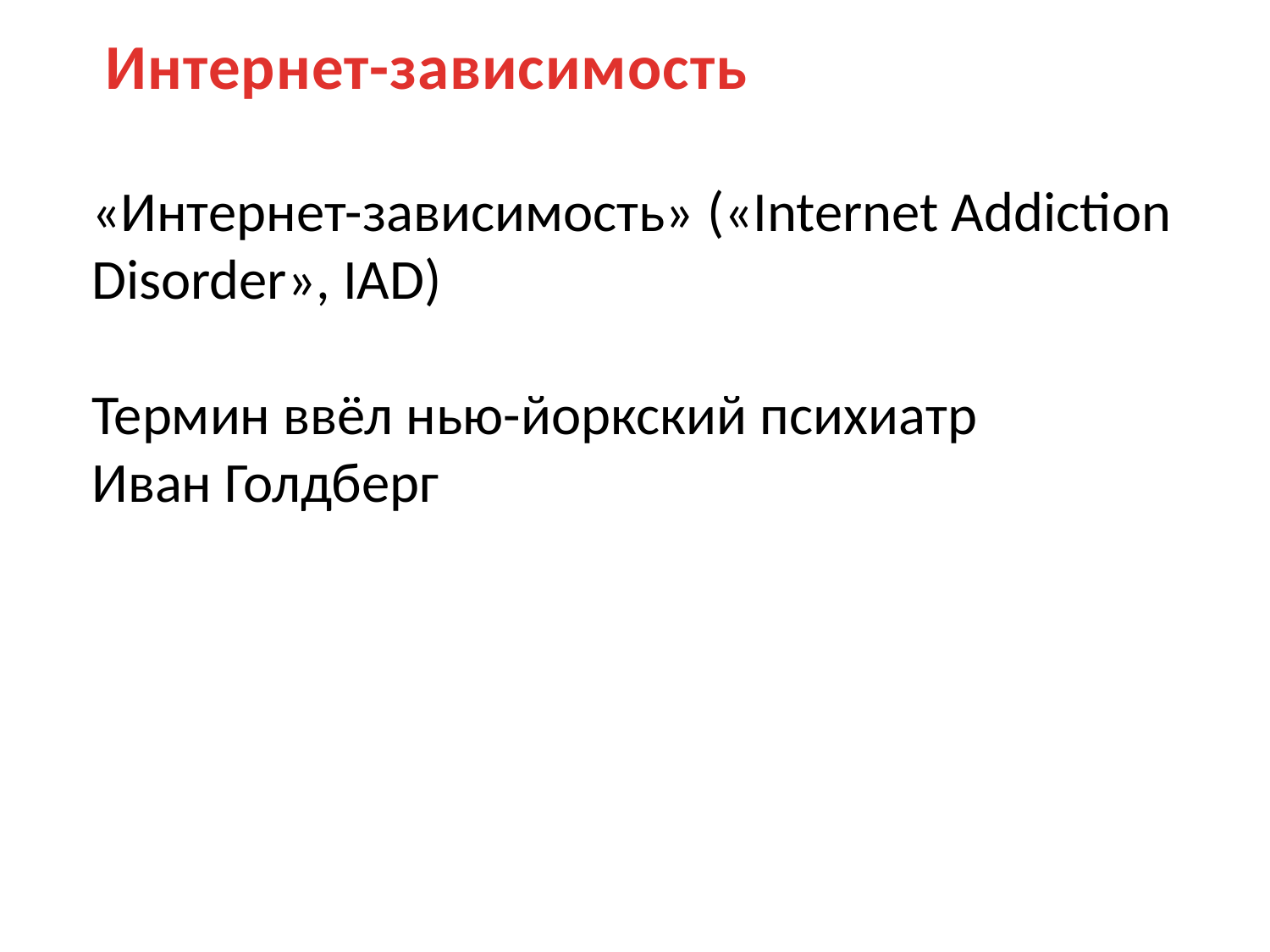

Интернет-зависимость
«Интернет-зависимость» («Internet Addiction Disorder», IAD)

Термин ввёл нью-йоркский психиатр
Иван Голдберг